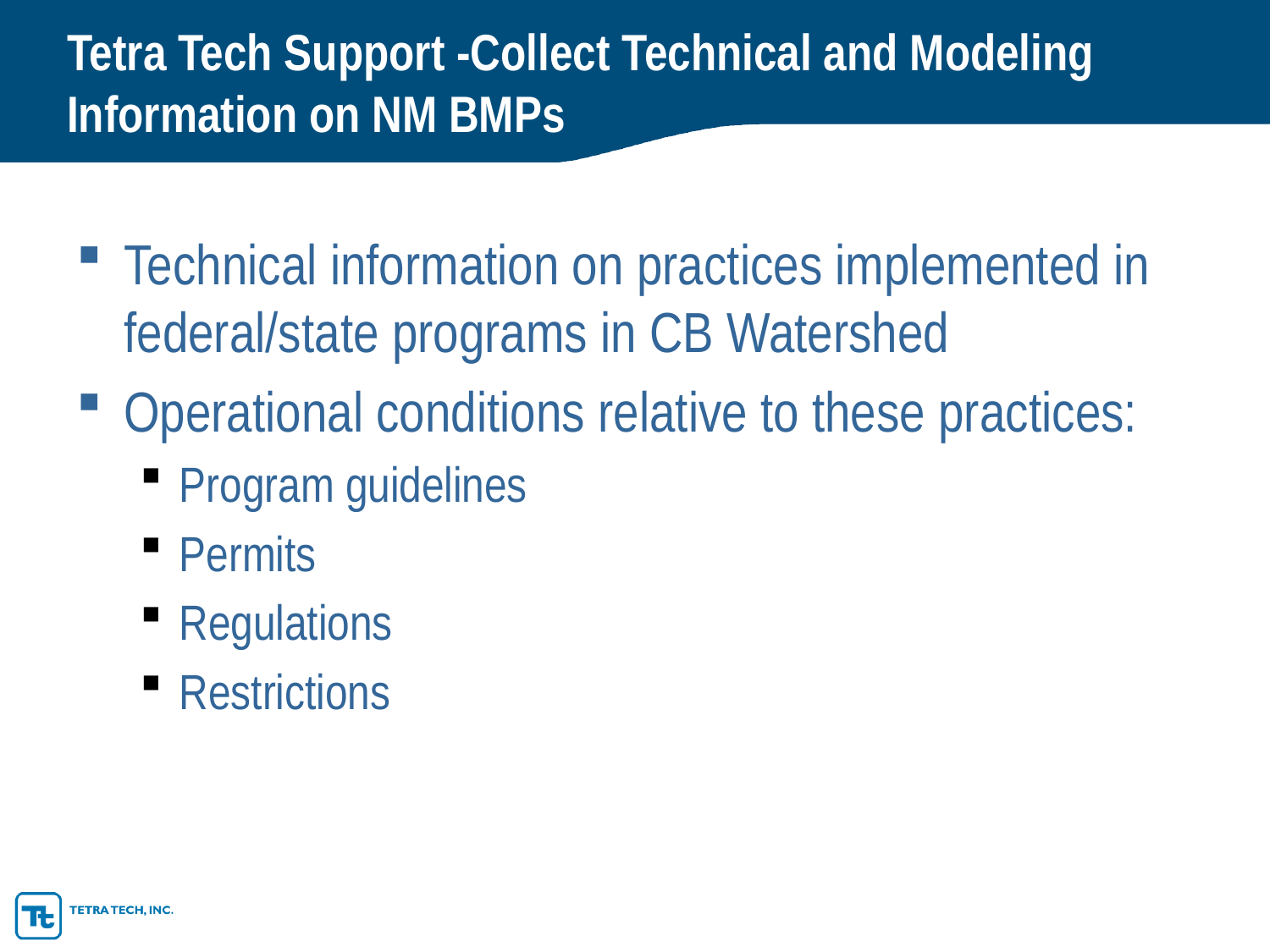

# Tetra Tech Support -Collect Technical and Modeling Information on NM BMPs
Technical information on practices implemented in federal/state programs in CB Watershed
Operational conditions relative to these practices:
Program guidelines
Permits
Regulations
Restrictions